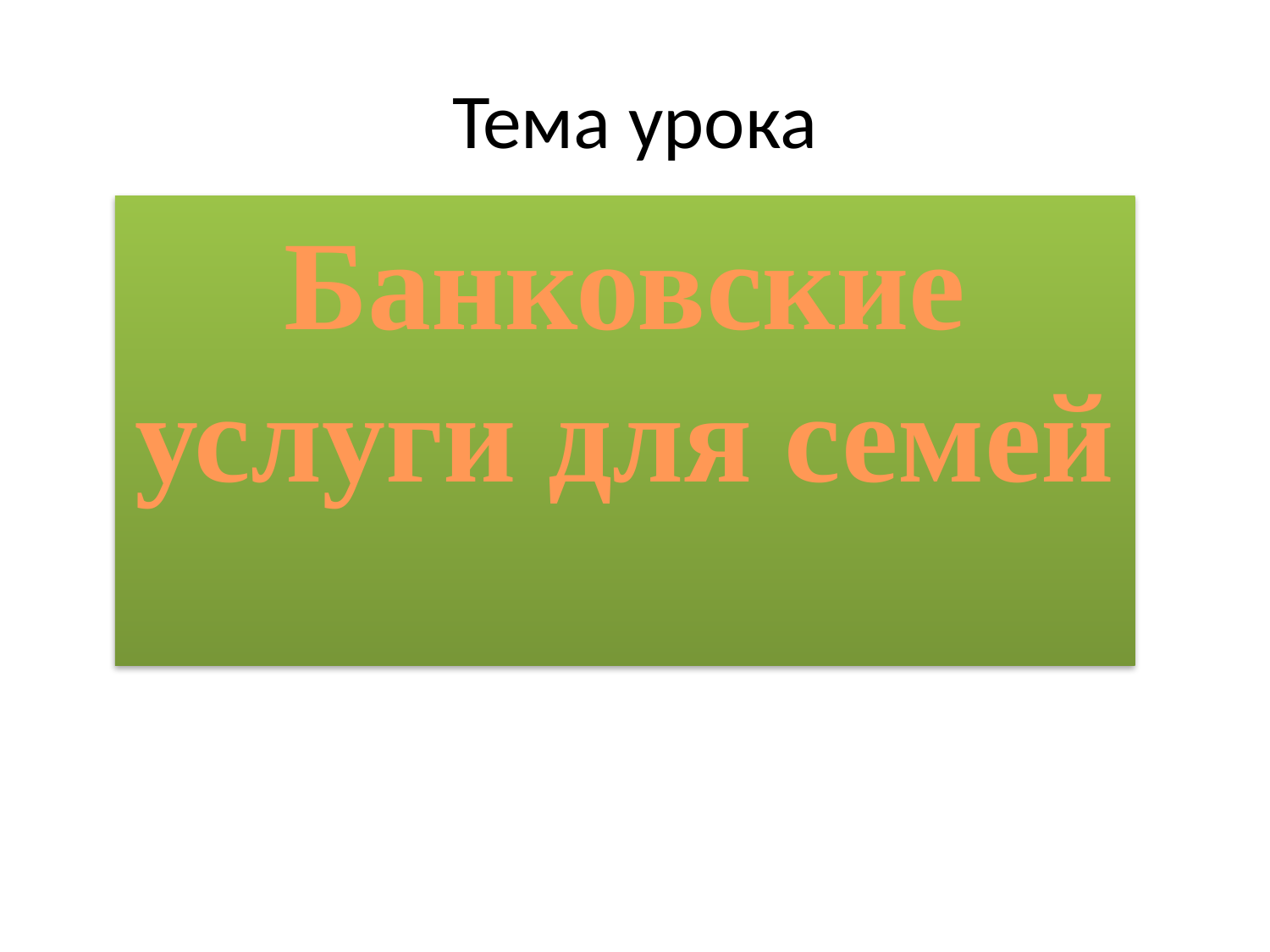

# Тема урока
Банковские услуги для семей